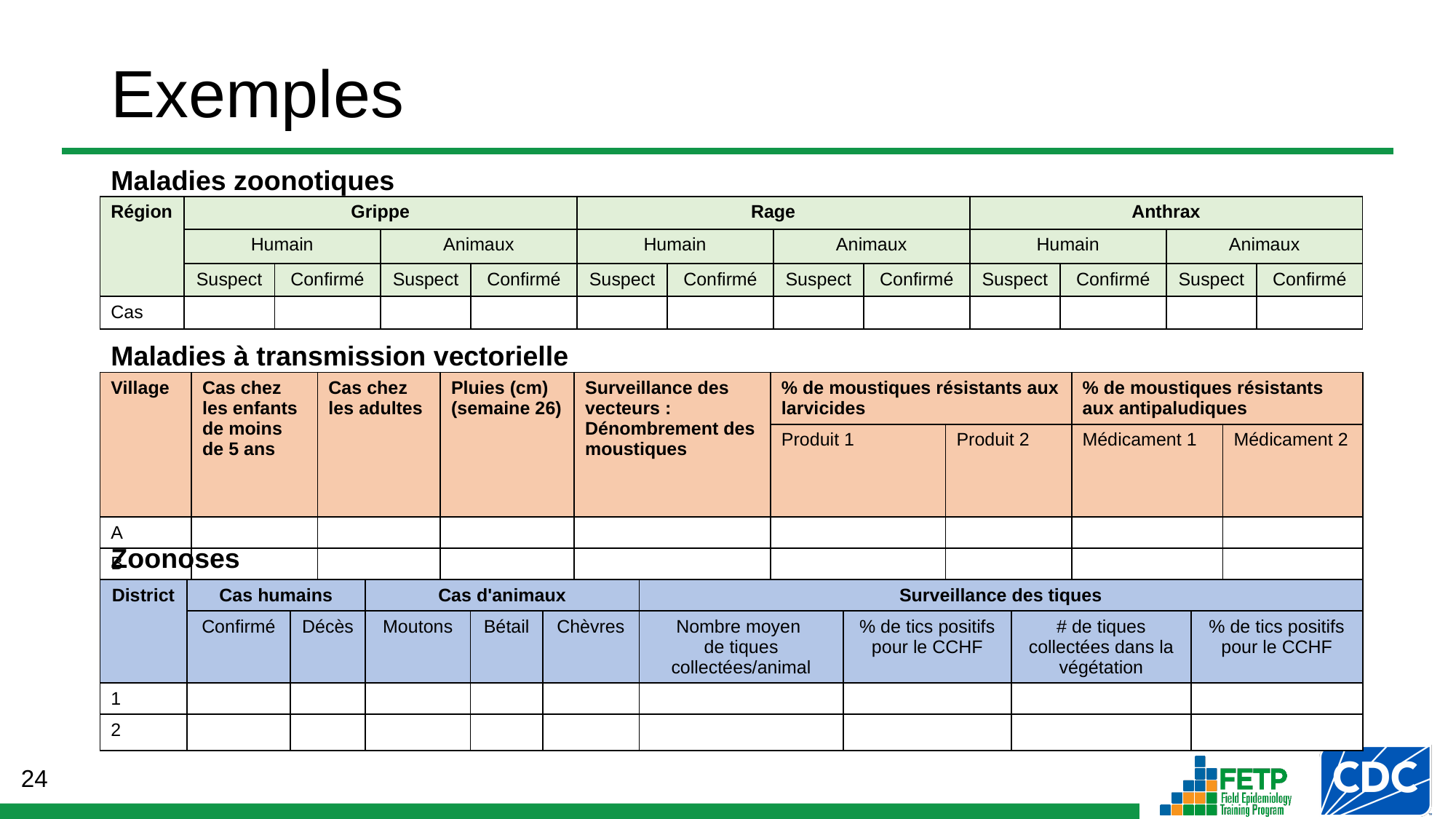

# Exemples
Maladies zoonotiques
| Région | Grippe |  |  |  | Rage |  |  |  | Anthrax |  |  |  |
| --- | --- | --- | --- | --- | --- | --- | --- | --- | --- | --- | --- | --- |
|  | Humain |  | Animaux |  | Humain |  | Animaux |  | Humain |  | Animaux |  |
|  | Suspect | Confirmé | Suspect | Confirmé | Suspect | Confirmé | Suspect | Confirmé | Suspect | Confirmé | Suspect | Confirmé |
| Cas |  |  |  |  |  |  |  |  |  |  |  |  |
Maladies à transmission vectorielle
| Village | Cas chez les enfants de moins de 5 ans | Cas chez les adultes | Pluies (cm) (semaine 26) | Surveillance des vecteurs : Dénombrement des moustiques | % de moustiques résistants aux larvicides |  | % de moustiques résistants aux antipaludiques |  |
| --- | --- | --- | --- | --- | --- | --- | --- | --- |
|  |  |  |  |  | Produit 1 | Produit 2 | Médicament 1 | Médicament 2 |
| A |  |  |  |  |  |  |  |  |
| B |  |  |  |  |  |  |  |  |
Zoonoses
| District | Cas humains |  | Cas d'animaux |  |  | Surveillance des tiques |  |  |  |
| --- | --- | --- | --- | --- | --- | --- | --- | --- | --- |
|  | Confirmé | Décès | Moutons | Bétail | Chèvres | Nombre moyen de tiques collectées/animal | % de tics positifs pour le CCHF | # de tiques collectées dans la végétation | % de tics positifs pour le CCHF |
| 1 |  |  |  |  |  |  |  |  |  |
| 2 |  |  |  |  |  |  |  |  |  |